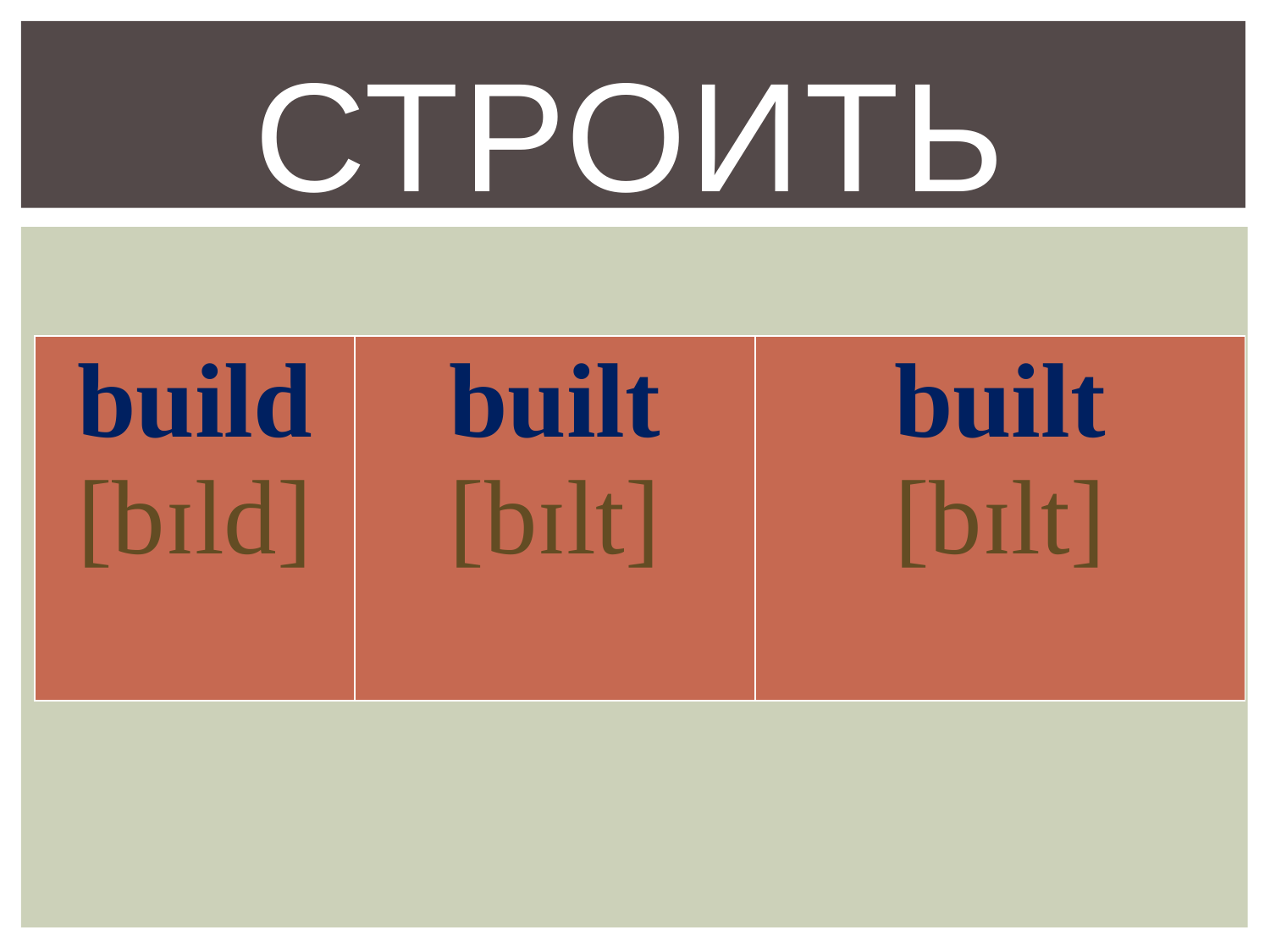

# строить
| build [bɪld] | built [bɪlt] | built [bɪlt] |
| --- | --- | --- |